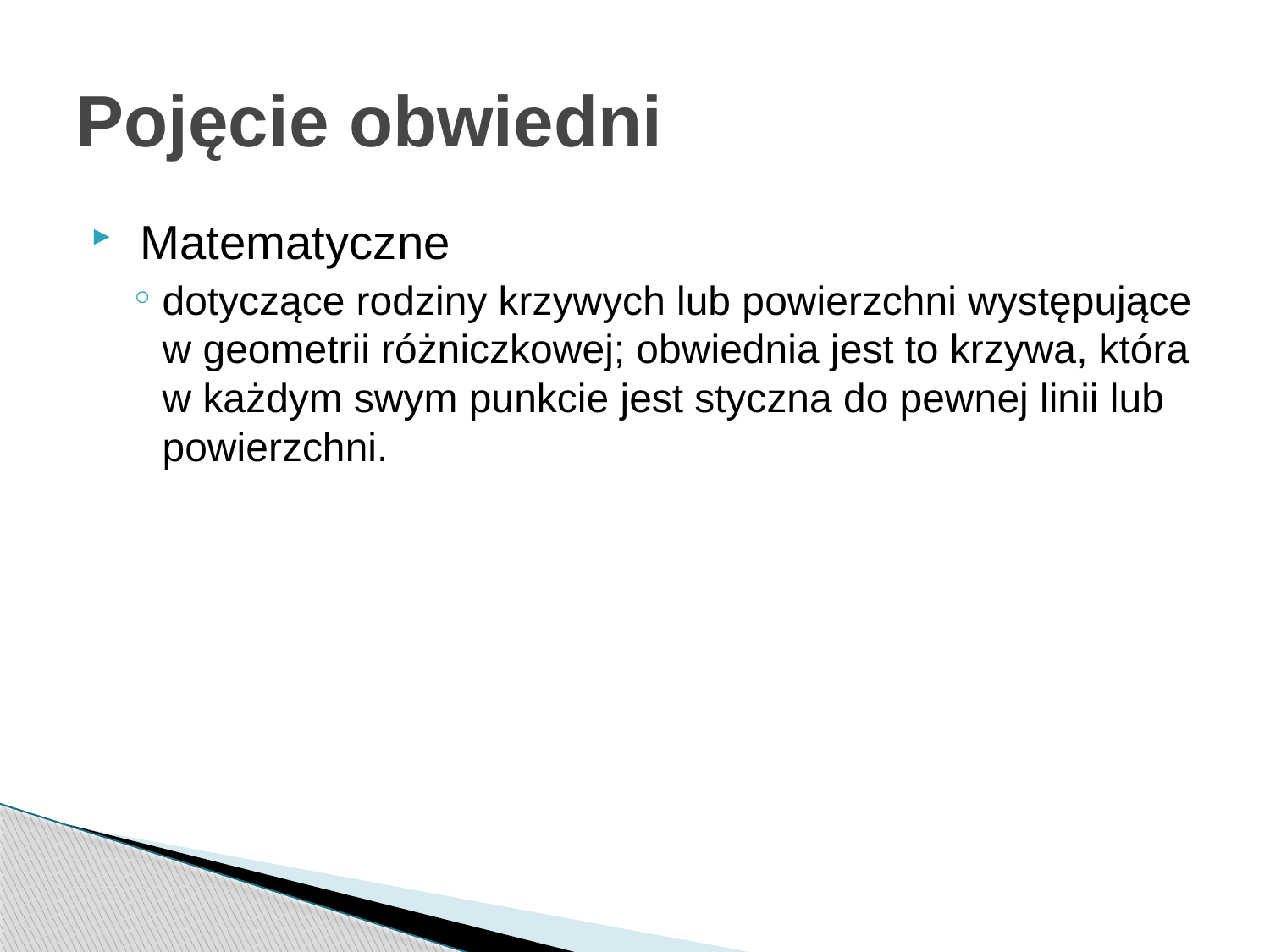

# Pojęcie obwiedni
 Matematyczne
dotyczące rodziny krzywych lub powierzchni występujące w geometrii różniczkowej; obwiednia jest to krzywa, która w każdym swym punkcie jest styczna do pewnej linii lub powierzchni.